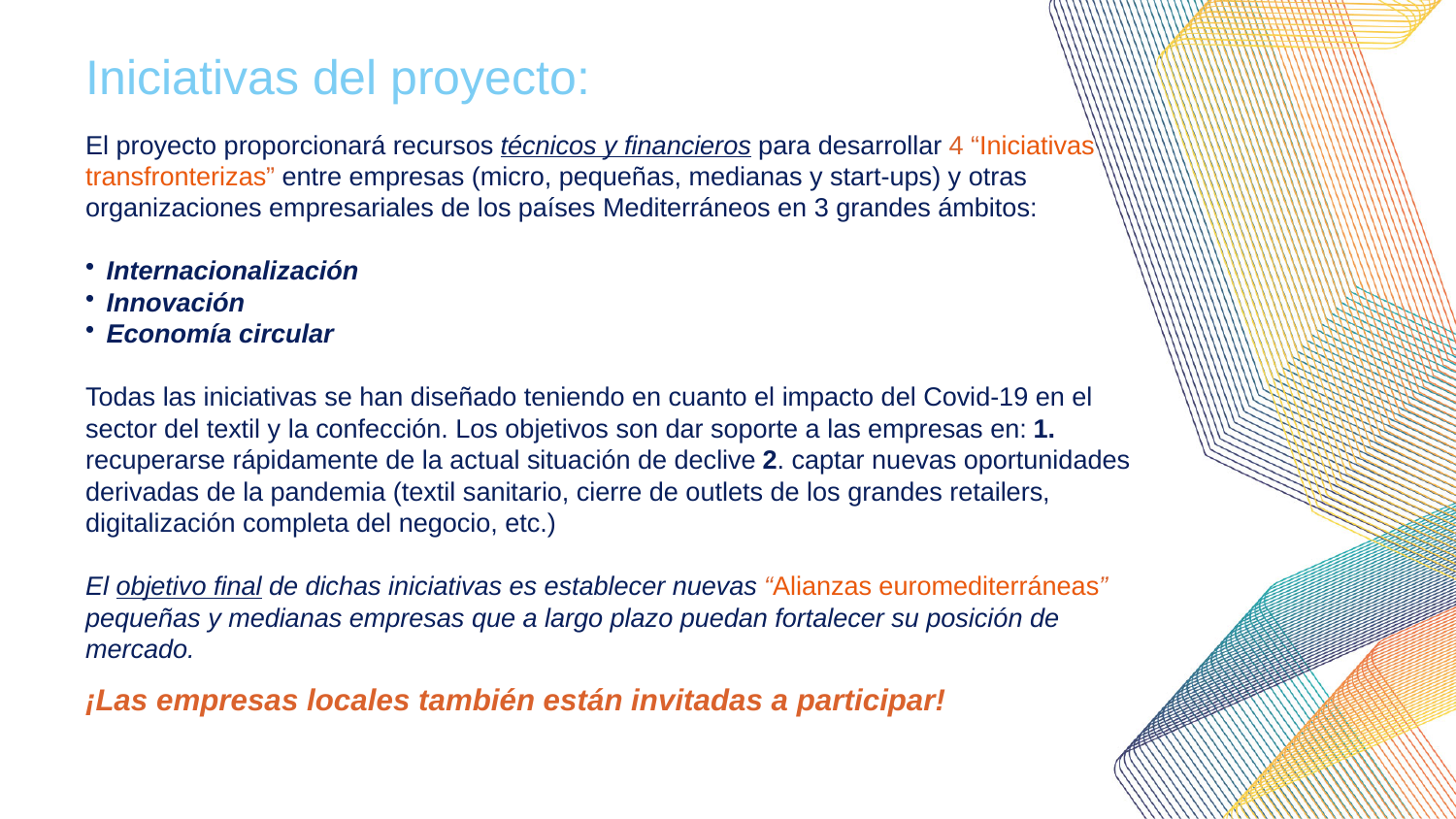

Iniciativas del proyecto:

El proyecto proporcionará recursos técnicos y financieros para desarrollar 4 “Iniciativas transfronterizas” entre empresas (micro, pequeñas, medianas y start-ups) y otras organizaciones empresariales de los países Mediterráneos en 3 grandes ámbitos:

Internacionalización
Innovación
Economía circular

Todas las iniciativas se han diseñado teniendo en cuanto el impacto del Covid-19 en el sector del textil y la confección. Los objetivos son dar soporte a las empresas en: 1. recuperarse rápidamente de la actual situación de declive 2. captar nuevas oportunidades derivadas de la pandemia (textil sanitario, cierre de outlets de los grandes retailers, digitalización completa del negocio, etc.)

El objetivo final de dichas iniciativas es establecer nuevas “Alianzas euromediterráneas” pequeñas y medianas empresas que a largo plazo puedan fortalecer su posición de mercado.
¡Las empresas locales también están invitadas a participar!